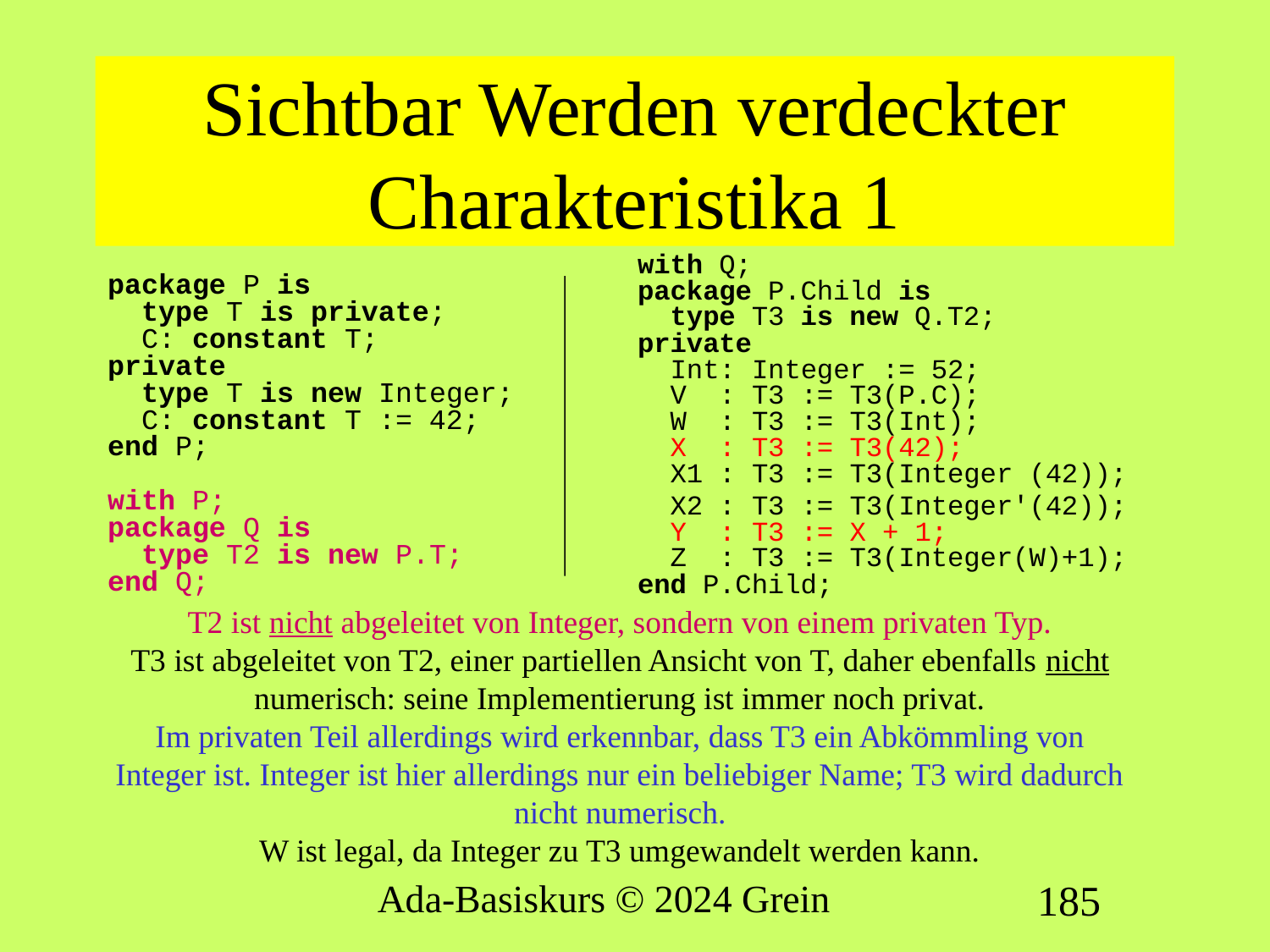

# Sichtbar Werden verdeckter Charakteristika 1
with Q;
package P.Child is
  type T3 is new Q.T2;
private
  Int: Integer := 52;
  V  : T3 := T3(P.C);
  W  : T3 := T3(Int);
  X  : T3 := T3(42);
  X1 : T3 := T3(Integer (42));
  X2 : T3 := T3(Integer'(42));
  Y  : T3 := X + 1;
  Z  : T3 := T3(Integer(W)+1);
end P.Child;
package P is
  type T is private;
  C: constant T;
private
  type T is new Integer;
  C: constant T := 42;
end P;

with P;
package Q is
  type T2 is new P.T;
end Q;

T2 ist nicht abgeleitet von Integer, sondern von einem privaten Typ.
T3 ist abgeleitet von T2, einer partiellen Ansicht von T, daher ebenfalls nicht numerisch: seine Implementierung ist immer noch privat.
Im privaten Teil allerdings wird erkennbar, dass T3 ein Abkömmling von Integer ist. Integer ist hier allerdings nur ein beliebiger Name; T3 wird dadurch nicht numerisch.
W ist legal, da Integer zu T3 umgewandelt werden kann.
Ada-Basiskurs © 2024 Grein
185